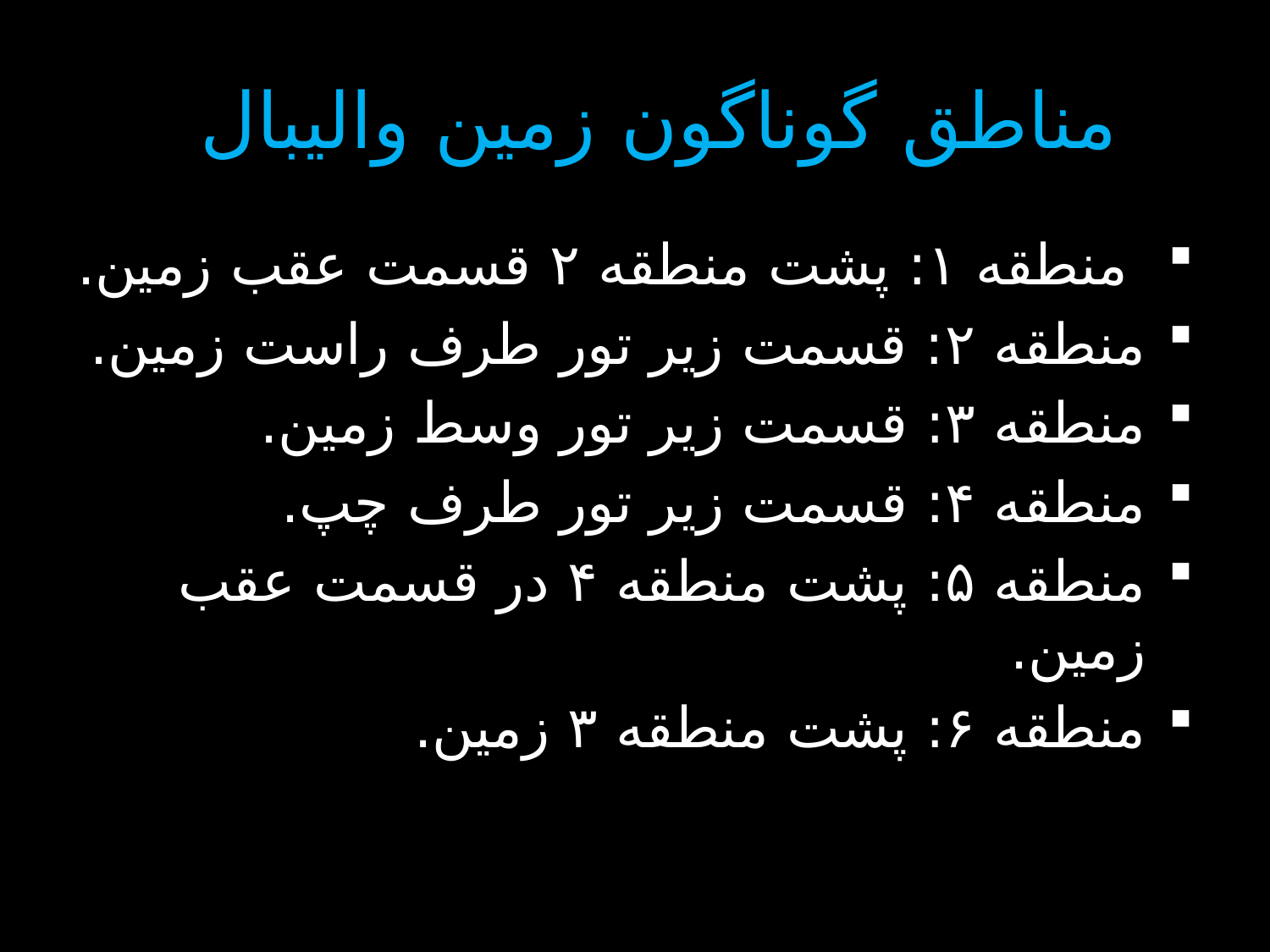

# مناطق گوناگون زمین والیبال
 منطقه ۱: پشت منطقه ۲ قسمت عقب زمین.
منطقه ۲: قسمت زیر تور طرف راست زمین.
منطقه ۳: قسمت زیر تور وسط زمین.
منطقه ۴: قسمت زیر تور طرف چپ.
منطقه ۵: پشت منطقه ۴ در قسمت عقب زمین.
منطقه ۶: پشت منطقه ۳ زمین.